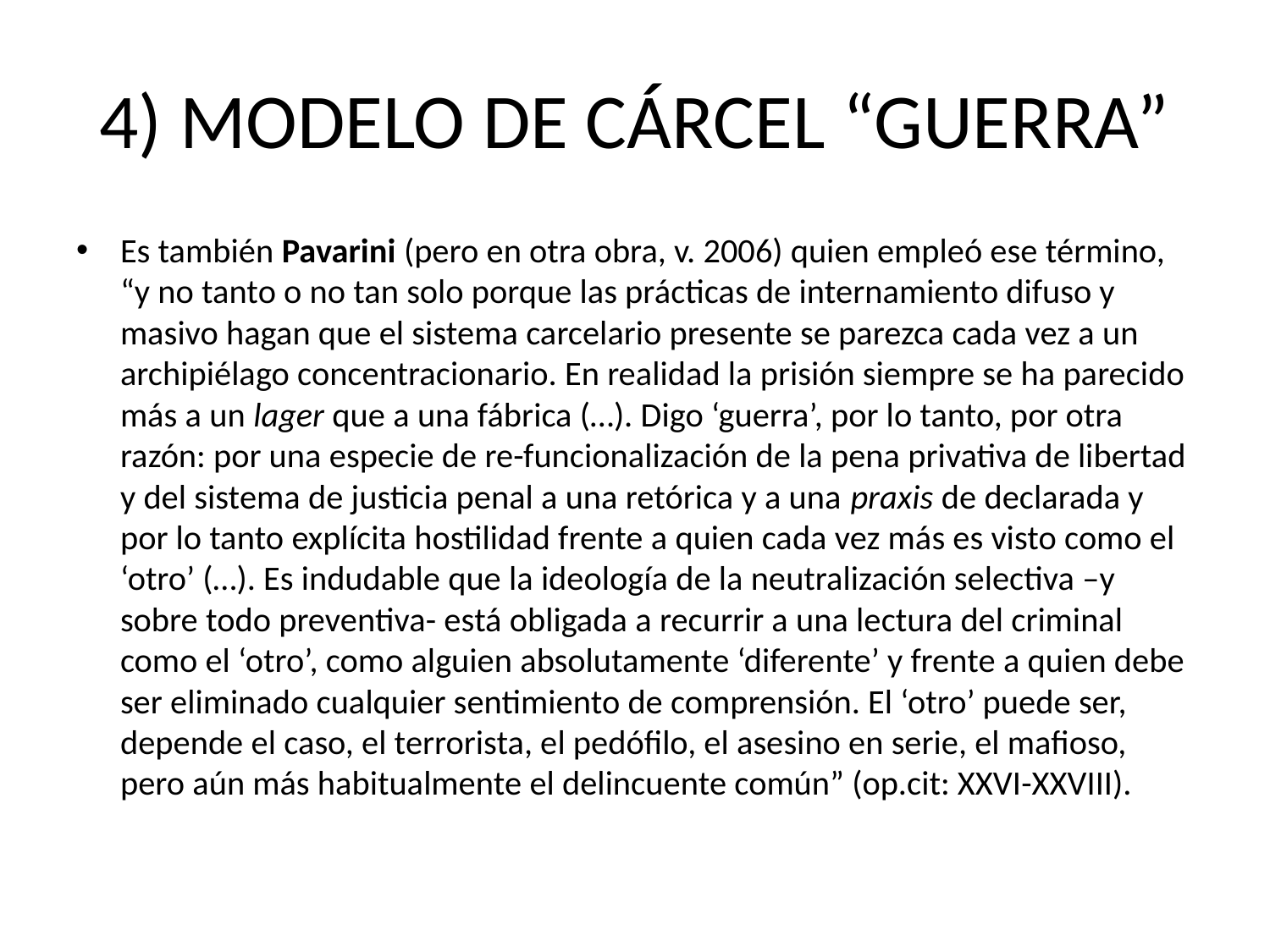

# 4) MODELO DE CÁRCEL “GUERRA”
Es también Pavarini (pero en otra obra, v. 2006) quien empleó ese término, “y no tanto o no tan solo porque las prácticas de internamiento difuso y masivo hagan que el sistema carcelario presente se parezca cada vez a un archipiélago concentracionario. En realidad la prisión siempre se ha parecido más a un lager que a una fábrica (…). Digo ‘guerra’, por lo tanto, por otra razón: por una especie de re-funcionalización de la pena privativa de libertad y del sistema de justicia penal a una retórica y a una praxis de declarada y por lo tanto explícita hostilidad frente a quien cada vez más es visto como el ‘otro’ (…). Es indudable que la ideología de la neutralización selectiva –y sobre todo preventiva- está obligada a recurrir a una lectura del criminal como el ‘otro’, como alguien absolutamente ‘diferente’ y frente a quien debe ser eliminado cualquier sentimiento de comprensión. El ‘otro’ puede ser, depende el caso, el terrorista, el pedófilo, el asesino en serie, el mafioso, pero aún más habitualmente el delincuente común” (op.cit: XXVI-XXVIII).